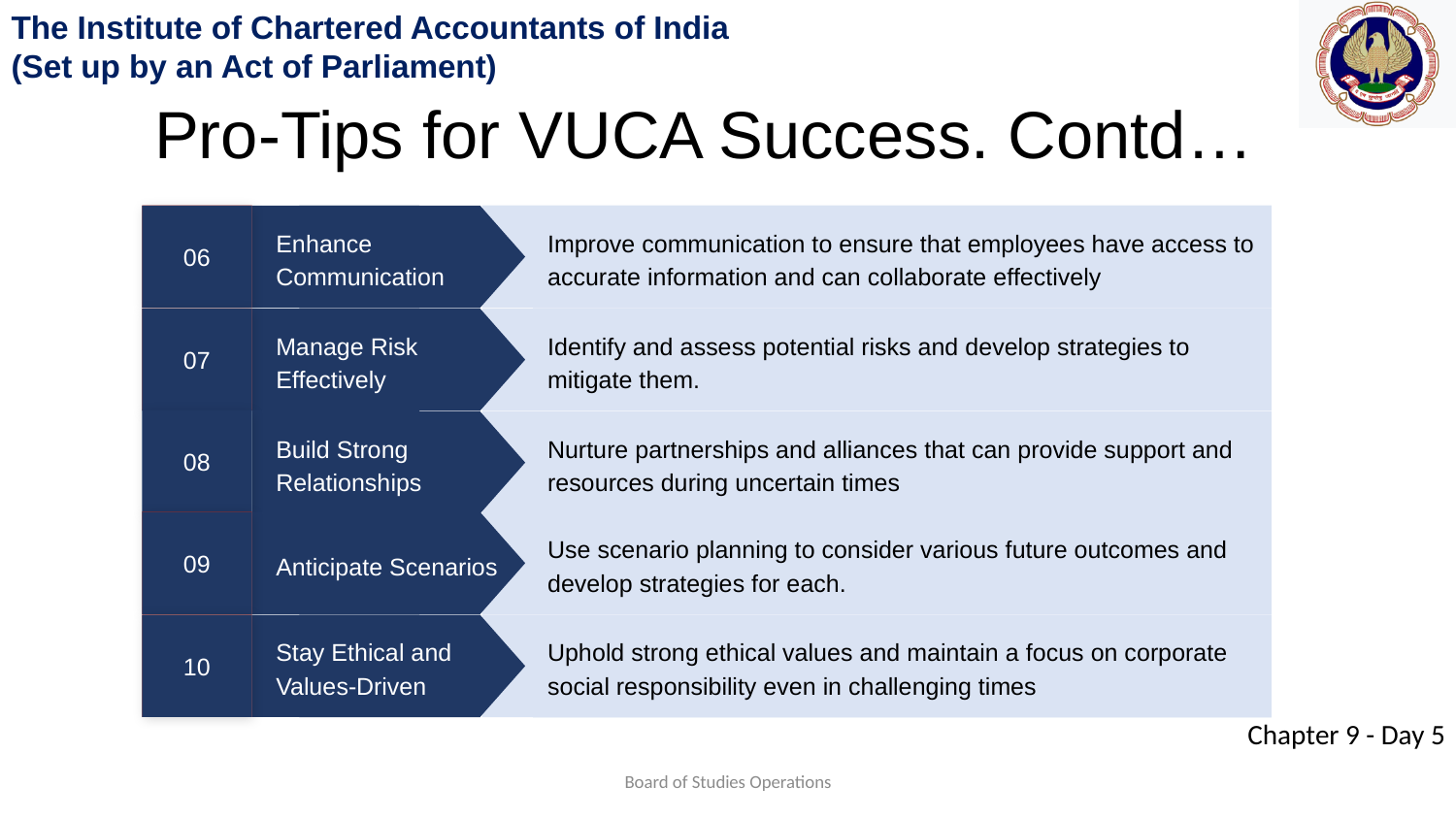

Pro-Tips for VUCA Success. Contd…

06
Improve communication to ensure that employees have access to accurate information and can collaborate effectively
Enhance Communication

07
Identify and assess potential risks and develop strategies to mitigate them.
Manage Risk Effectively

08

Nurture partnerships and alliances that can provide support and resources during uncertain times
Build Strong Relationships

09
Use scenario planning to consider various future outcomes and develop strategies for each.
Anticipate Scenarios

10
Uphold strong ethical values and maintain a focus on corporate social responsibility even in challenging times
Stay Ethical and Values-Driven
Board of Studies Operations